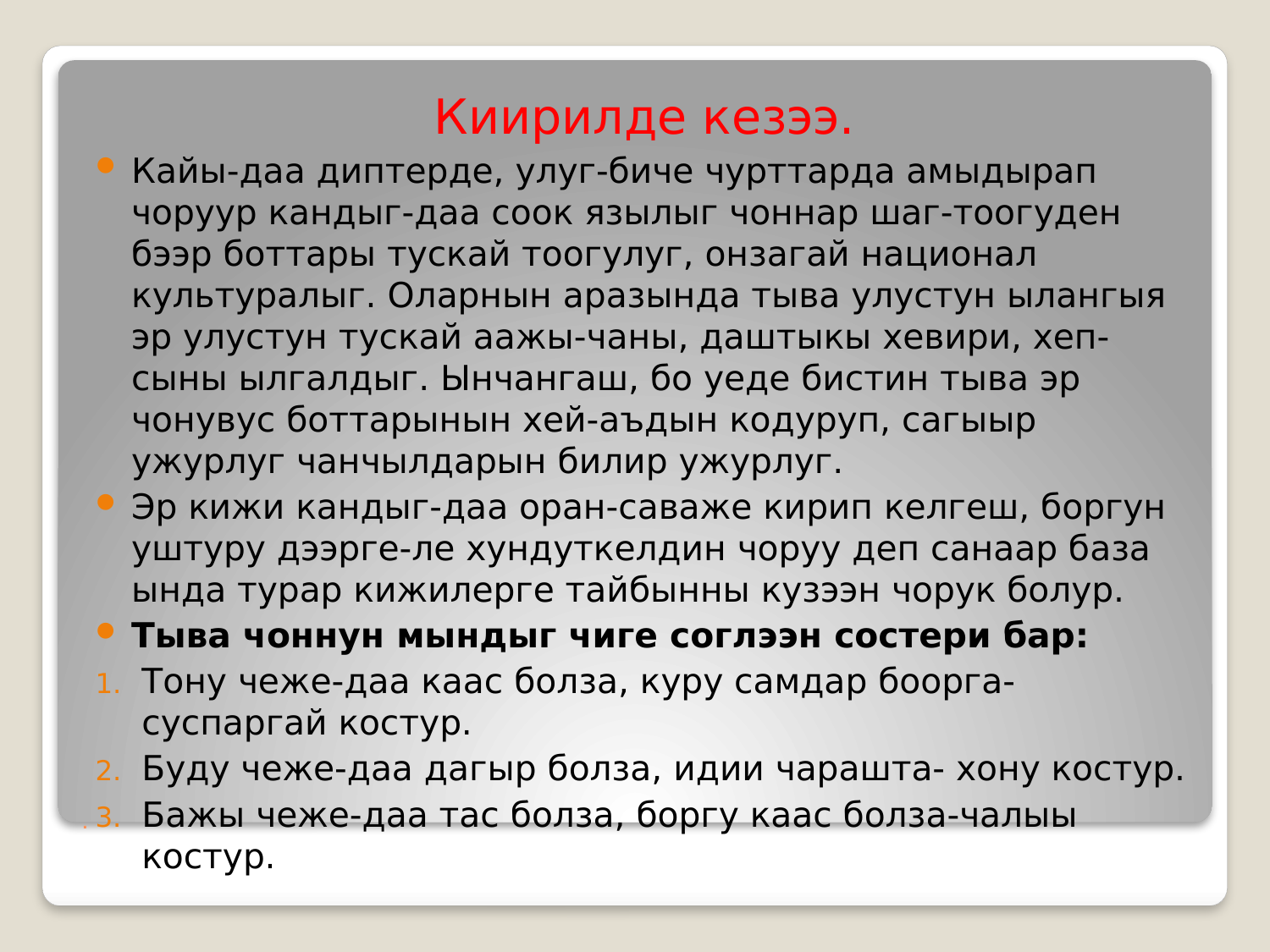

Киирилде кезээ.
Кайы-даа диптерде, улуг-биче чурттарда амыдырап чоруур кандыг-даа соок язылыг чоннар шаг-тоогуден бээр боттары тускай тоогулуг, онзагай национал культуралыг. Оларнын аразында тыва улустун ылангыя эр улустун тускай аажы-чаны, даштыкы хевири, хеп-сыны ылгалдыг. Ынчангаш, бо уеде бистин тыва эр чонувус боттарынын хей-аъдын кодуруп, сагыыр ужурлуг чанчылдарын билир ужурлуг.
Эр кижи кандыг-даа оран-саваже кирип келгеш, боргун уштуру дээрге-ле хундуткелдин чоруу деп санаар база ында турар кижилерге тайбынны кузээн чорук болур.
Тыва чоннун мындыг чиге соглээн состери бар:
Тону чеже-даа каас болза, куру самдар боорга- суспаргай костур.
Буду чеже-даа дагыр болза, идии чарашта- хону костур.
Бажы чеже-даа тас болза, боргу каас болза-чалыы костур.
# .